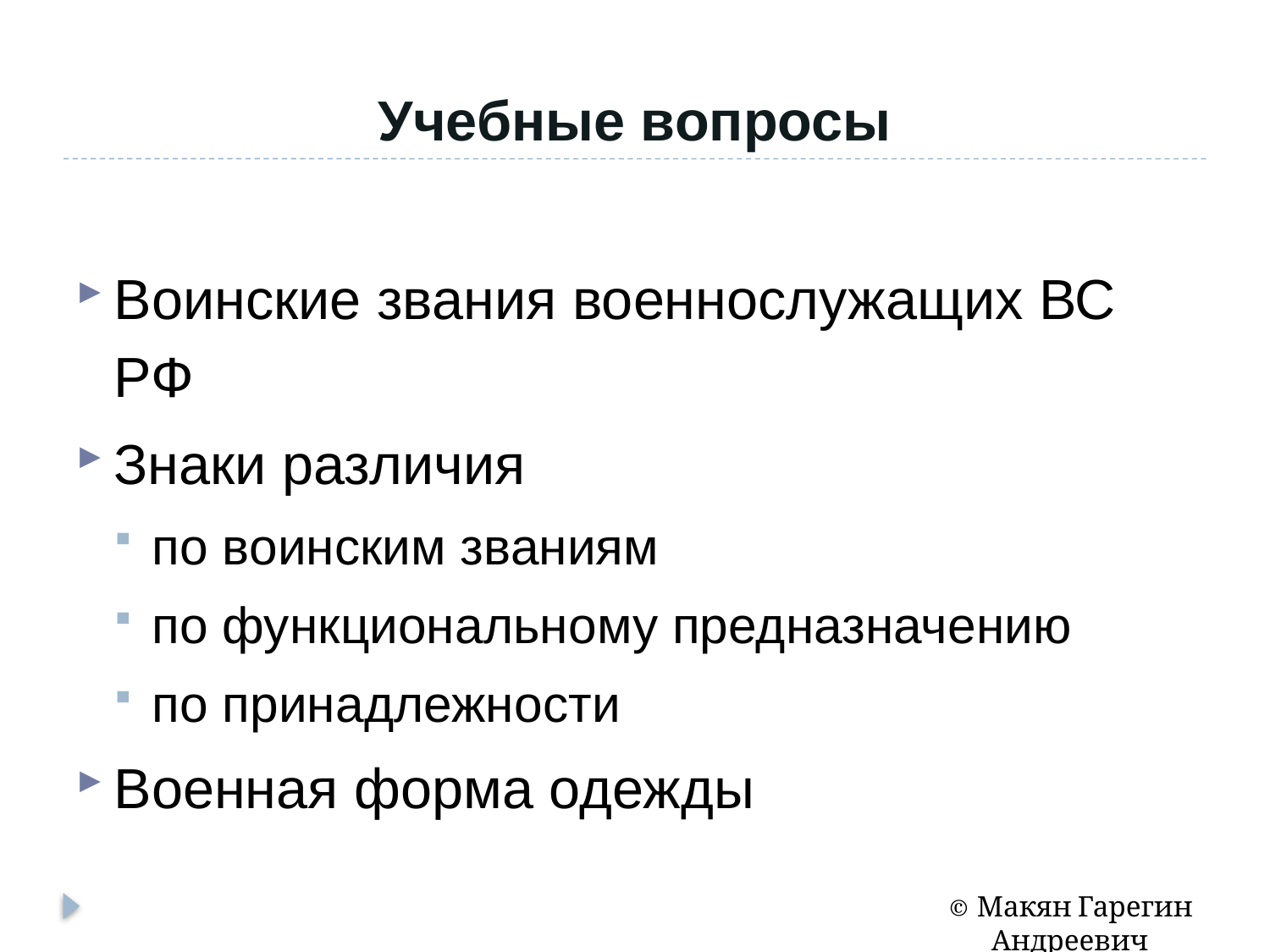

# Учебные вопросы

Воинские звания военнослужащих ВС РФ
Знаки различия
по воинским званиям
по функциональному предназначению
по принадлежности
Военная форма одежды

© Макян Гарегин Андреевич